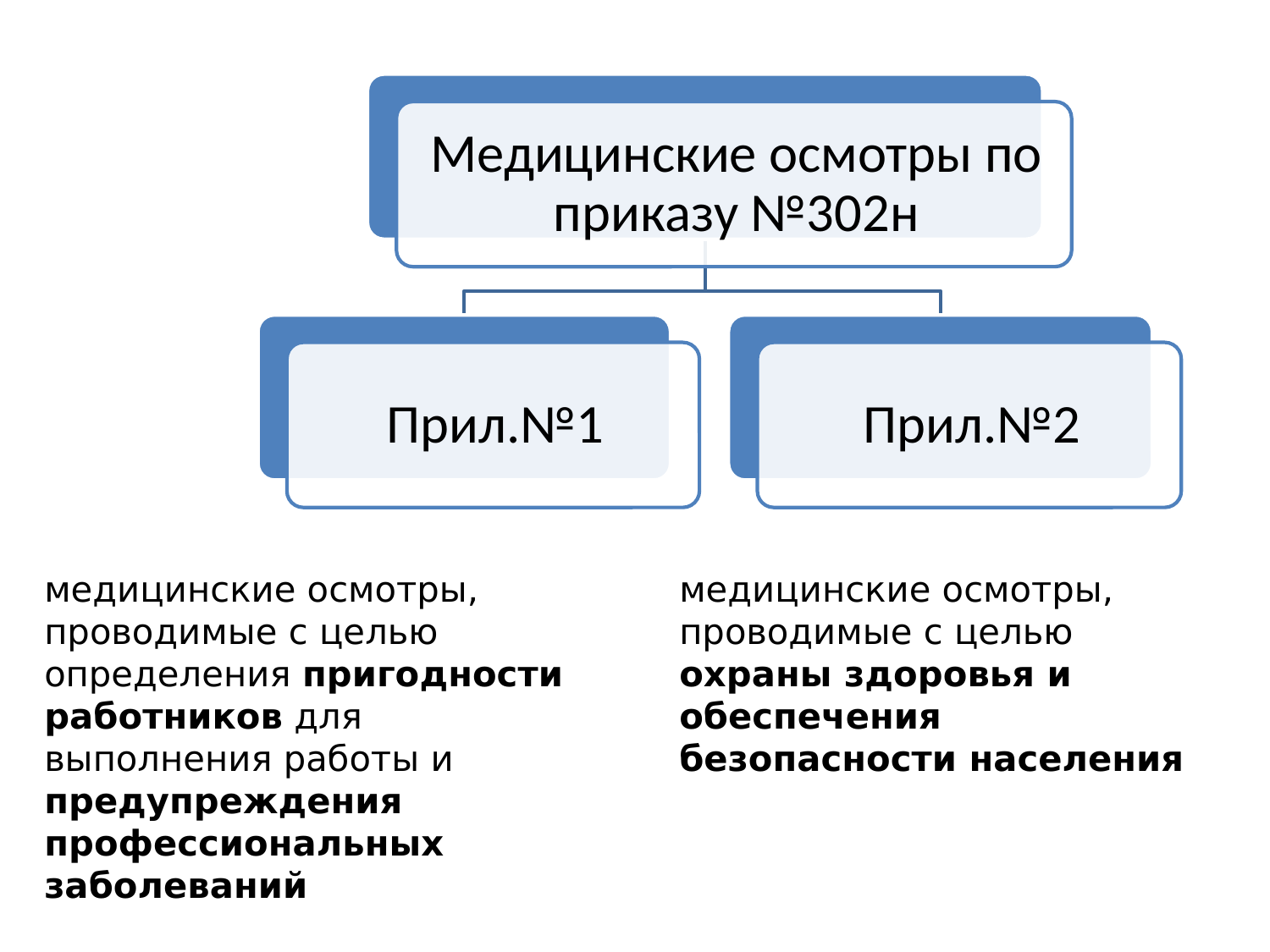

Медицинские осмотры по приказу №302н

Прил.№1
Прил.№2
медицинские осмотры, проводимые с целью определения пригодности работников для выполнения работы и предупреждения профессиональных заболеваний
медицинские осмотры, проводимые с целью охраны здоровья и обеспечения безопасности населения